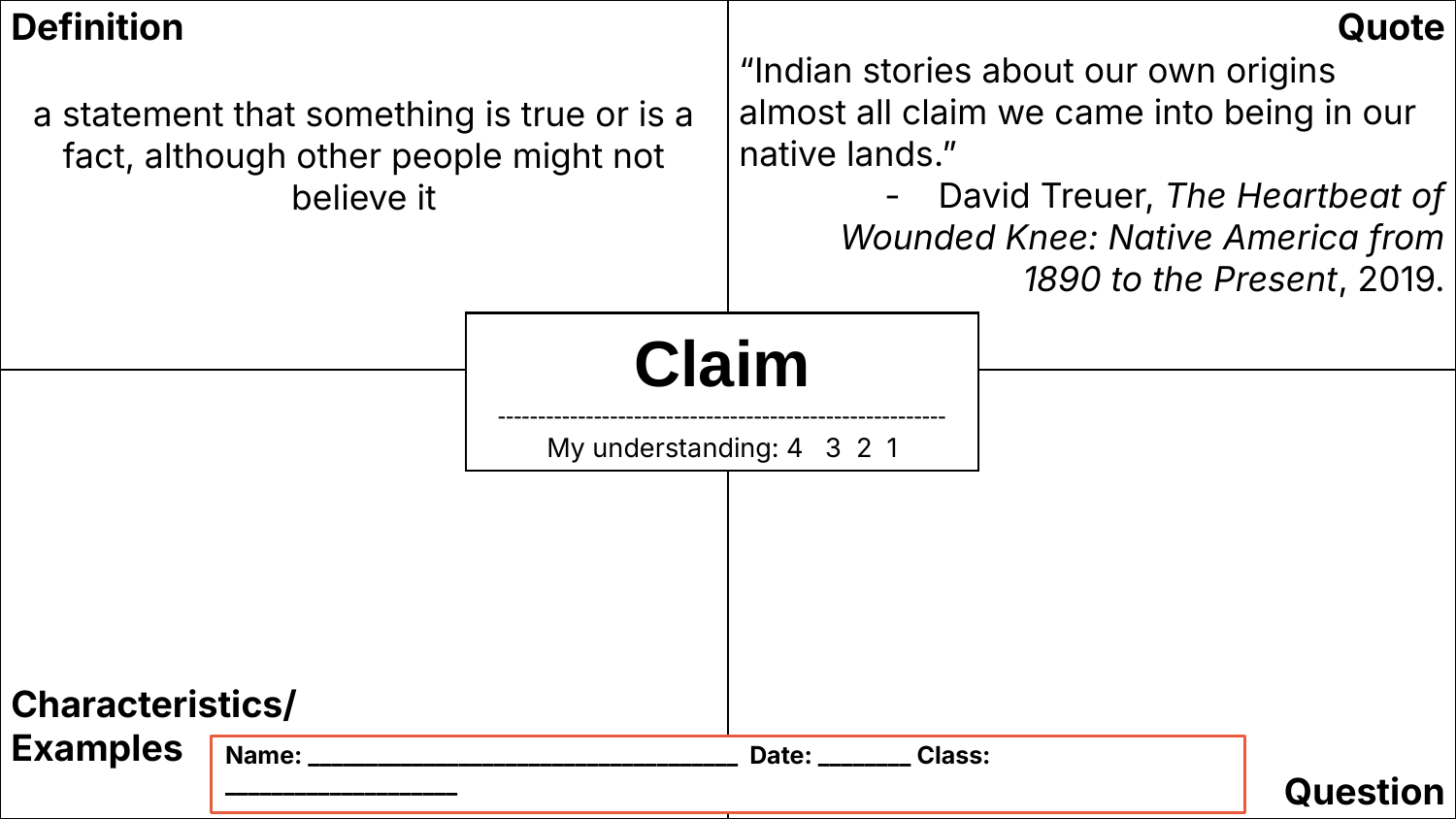

| Definition a statement that something is true or is a fact, although other people might not believe it | Quote “Indian stories about our own origins almost all claim we came into being in our native lands.” David Treuer, The Heartbeat of Wounded Knee: Native America from 1890 to the Present, 2019. |
| --- | --- |
| Characteristics/ Examples | Question |
Claim
--------------------------------------------------------
My understanding: 4   3  2  1
Name: _____________________________________  Date: ________ Class: ____________________